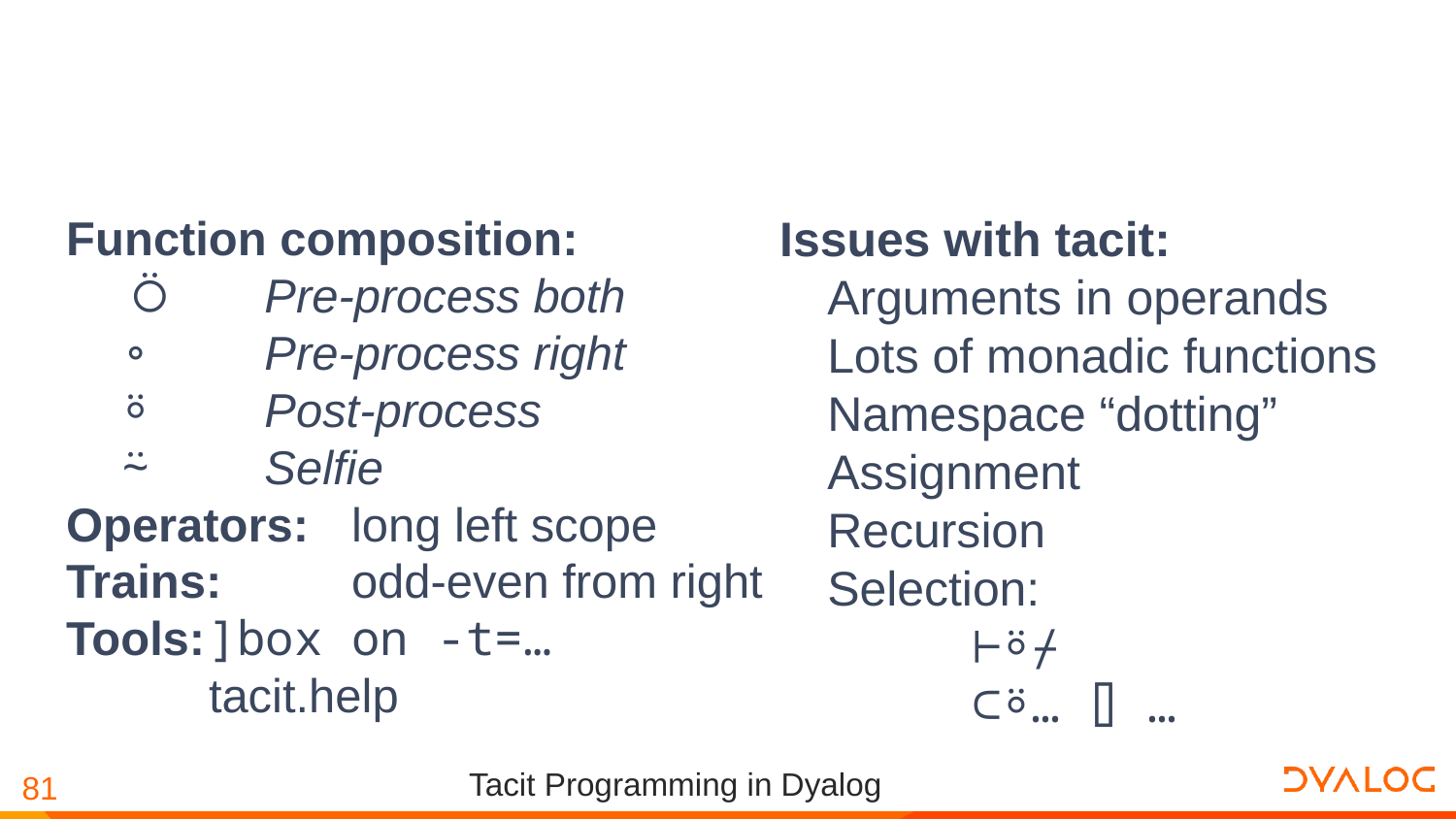

#
Issues with tacit:
Arguments in operands
Lots of monadic functions
Namespace “dotting”
Assignment
Recursion
Selection:
	⊢⍤⌿
	⊂⍤… ⌷ …

Function composition:
⍥	Pre-process both
∘	Pre-process right
⍤	Post-process
⍨	Selfie
Operators:	long left scope
Trains:	odd-even from right
Tools:	]box on -t=…
	tacit.help